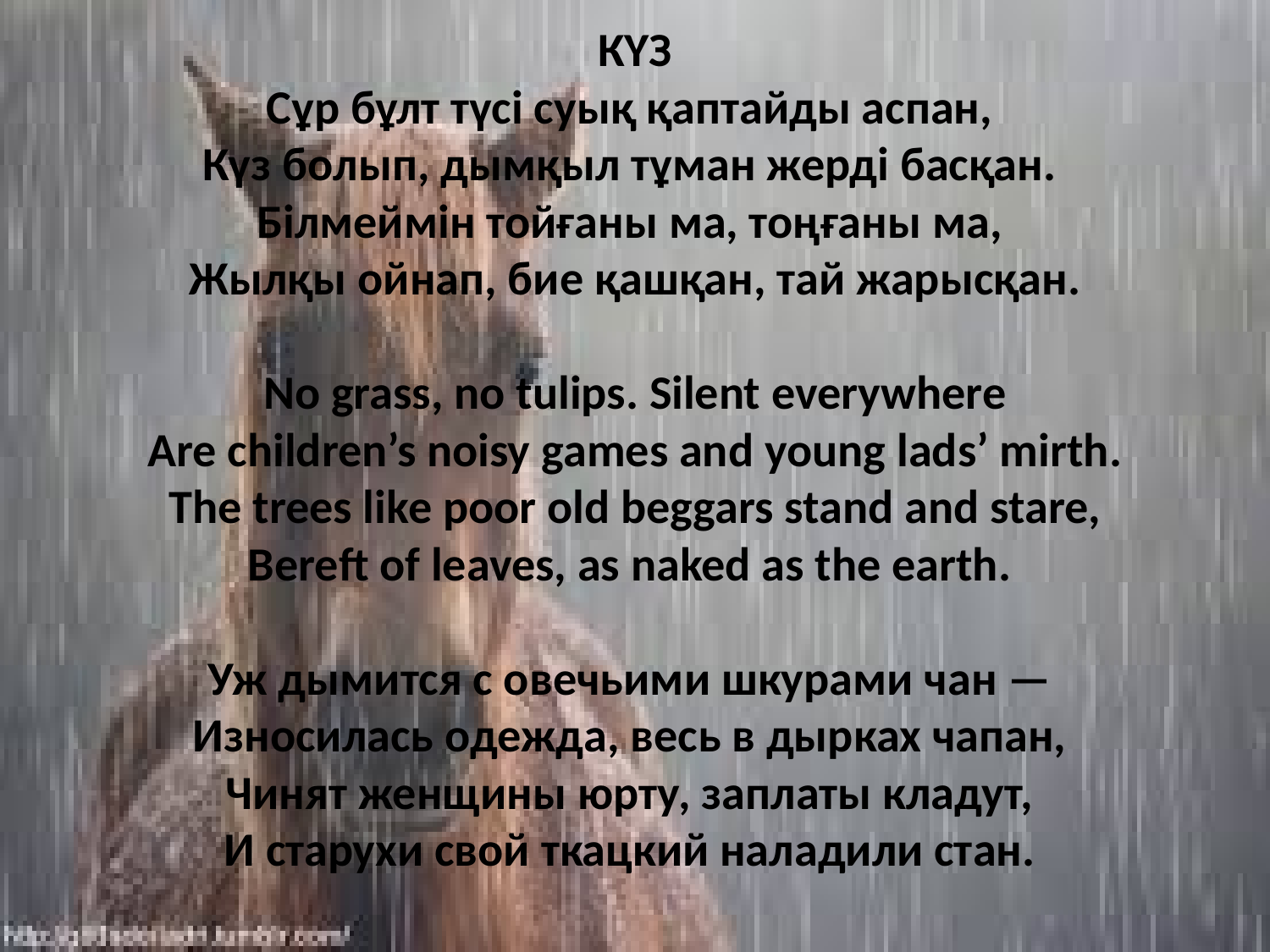

# КҮЗ Сұр бұлт түсі суық қаптайды аспан,  Күз болып, дымқыл тұман жерді басқан.  Білмеймін тойғаны ма, тоңғаны ма,  Жылқы ойнап, бие қашқан, тай жарысқан.   No grass, no tulips. Silent everywhere Are children’s noisy games and young lads’ mirth. The trees like poor old beggars stand and stare, Bereft of leaves, as naked as the earth.    Уж дымится с овечьими шкурами чан — Износилась одежда, весь в дырках чапан, Чинят женщины юрту, заплаты кладут, И старухи свой ткацкий наладили стан.